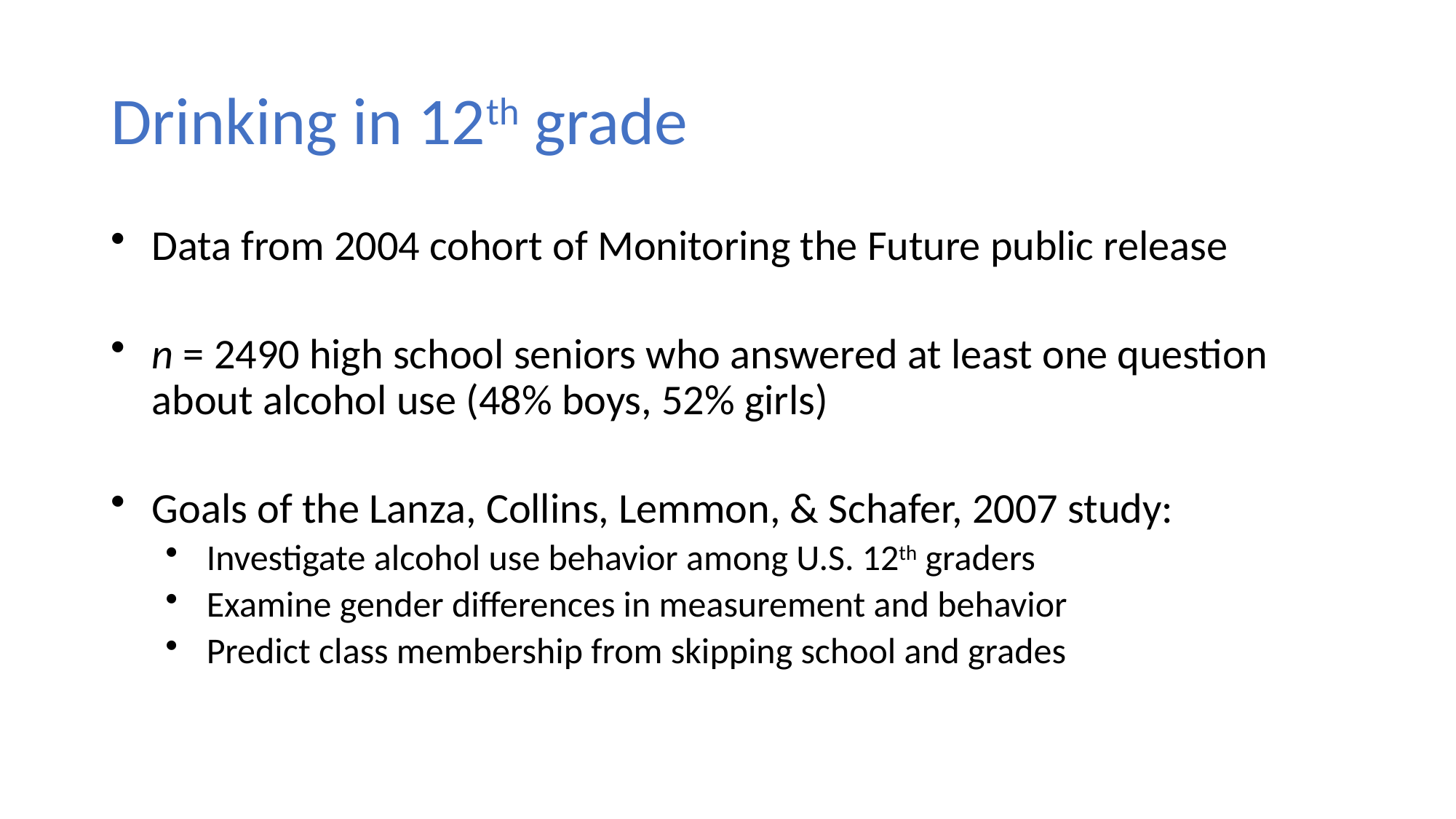

# Drinking in 12th grade
Data from 2004 cohort of Monitoring the Future public release

n = 2490 high school seniors who answered at least one question about alcohol use (48% boys, 52% girls)

Goals of the Lanza, Collins, Lemmon, & Schafer, 2007 study:
Investigate alcohol use behavior among U.S. 12th graders
Examine gender differences in measurement and behavior
Predict class membership from skipping school and grades